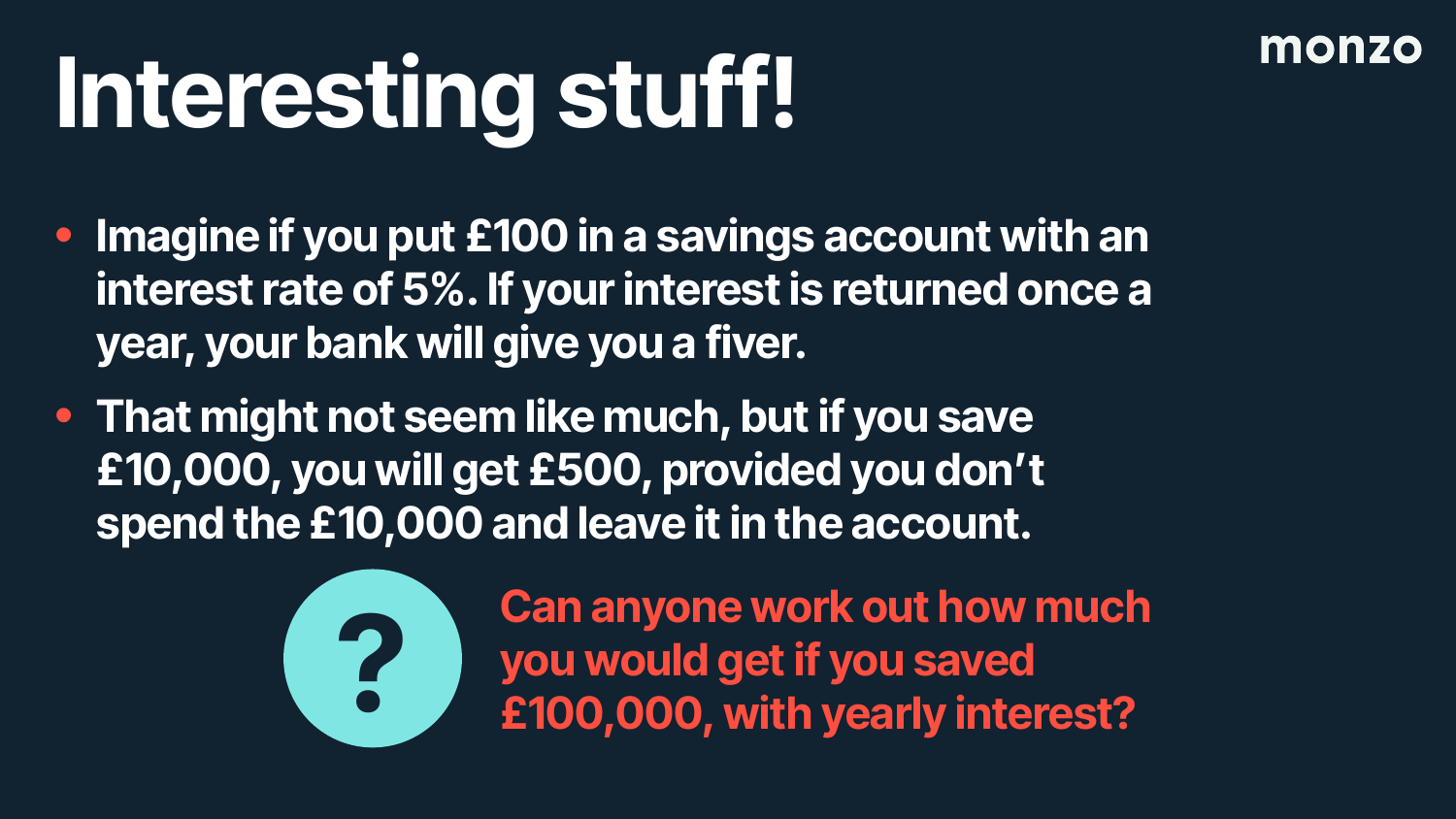

Interesting stuff!
Imagine if you put £100 in a savings account with an interest rate of 5%. If your interest is returned once a year, your bank will give you a fiver.
That might not seem like much, but if you save £10,000, you will get £500, provided you don’t spend the £10,000 and leave it in the account.

?
Can anyone work out how much you would get if you saved £100,000, with yearly interest?